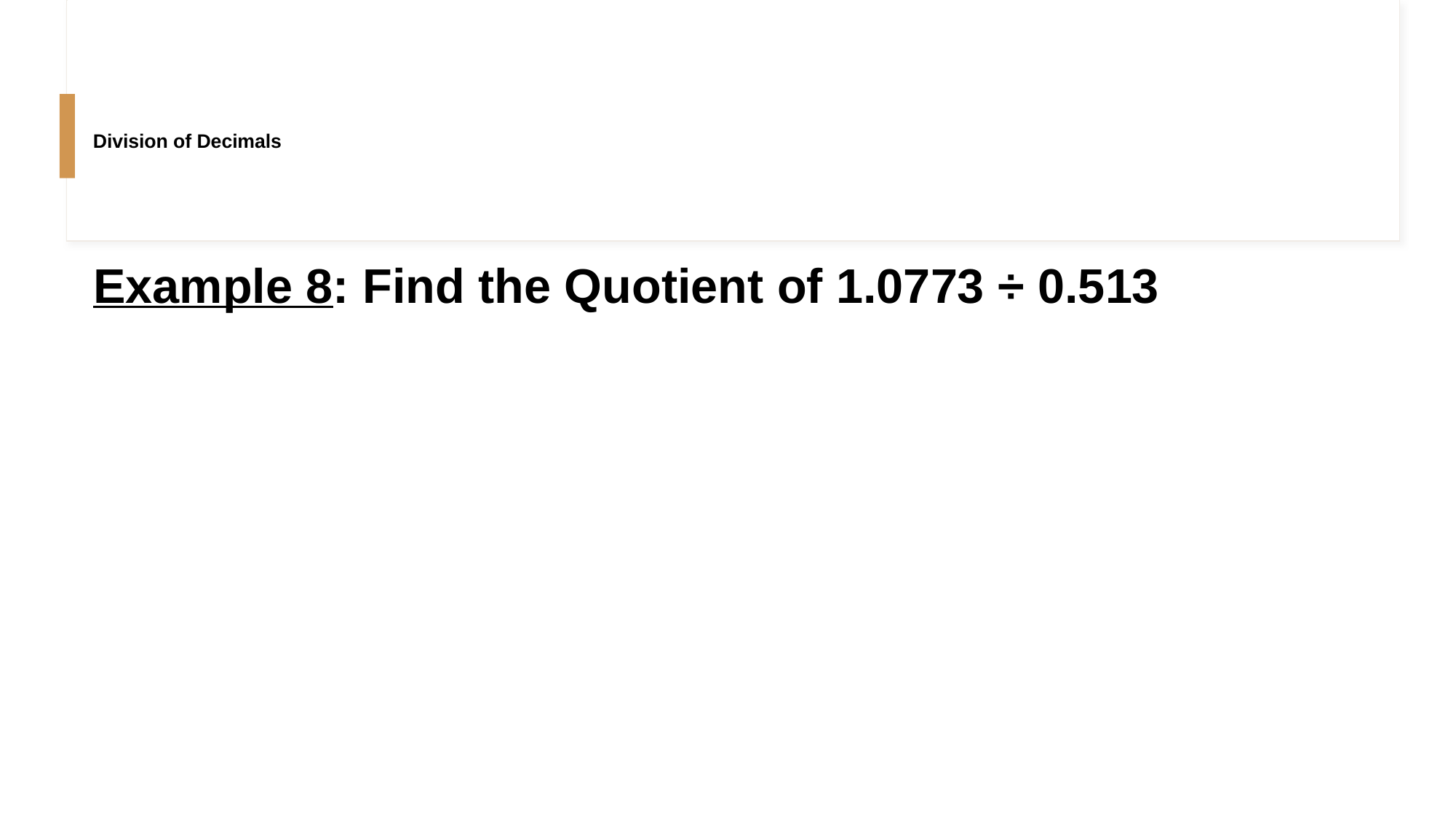

# Division of Decimals
Example 8: Find the Quotient of 1.0773 ÷ 0.513